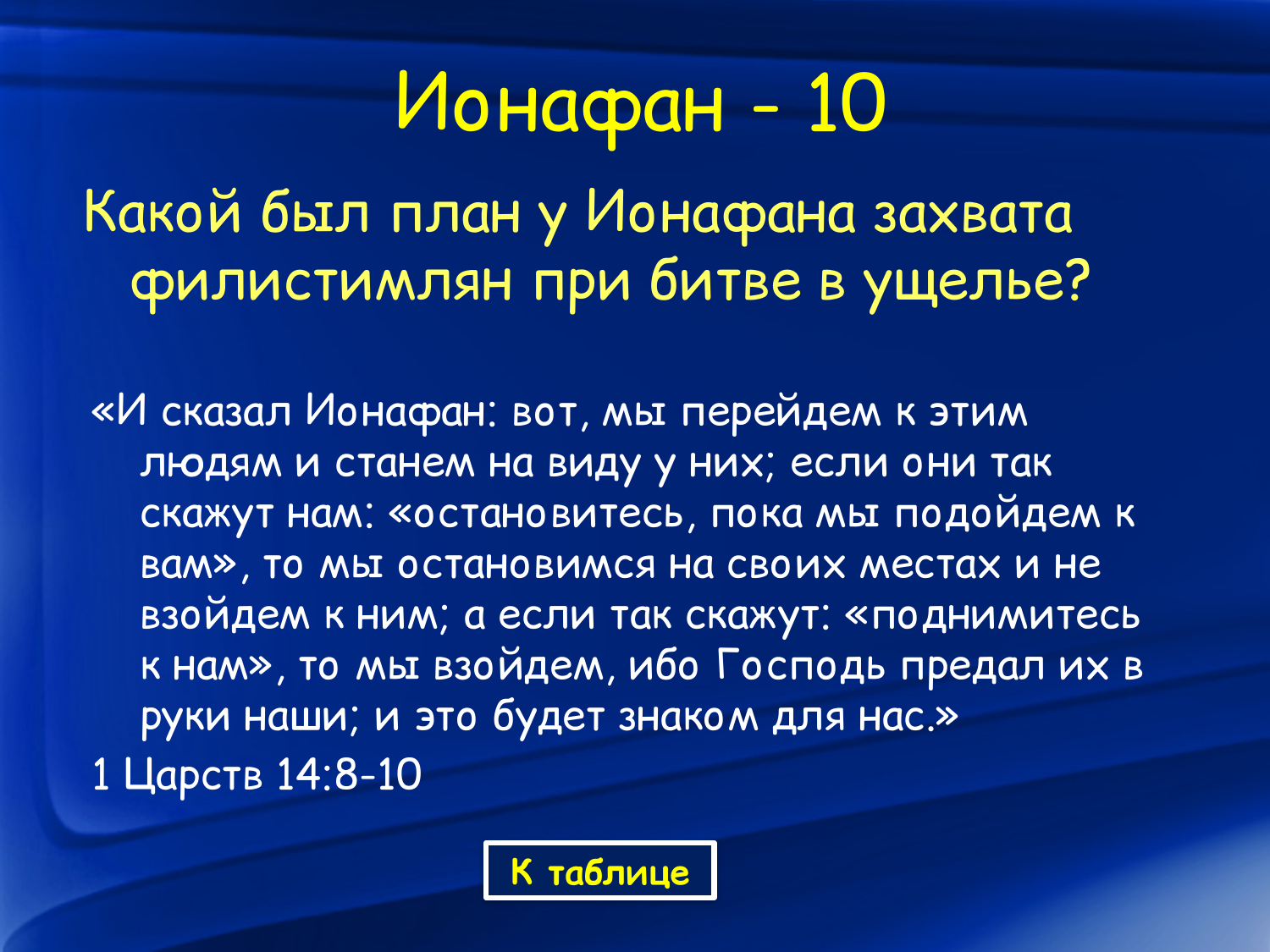

# Ионафан - 10
Какой был план у Ионафана захвата филистимлян при битве в ущелье?
«И сказал Ионафан: вот, мы перейдем к этим людям и станем на виду у них; если они так скажут нам: «остановитесь, пока мы подойдем к вам», то мы остановимся на своих местах и не взойдем к ним; а если так скажут: «поднимитесь к нам», то мы взойдем, ибо Господь предал их в руки наши; и это будет знаком для нас.»
1 Царств 14:8-10
К таблице